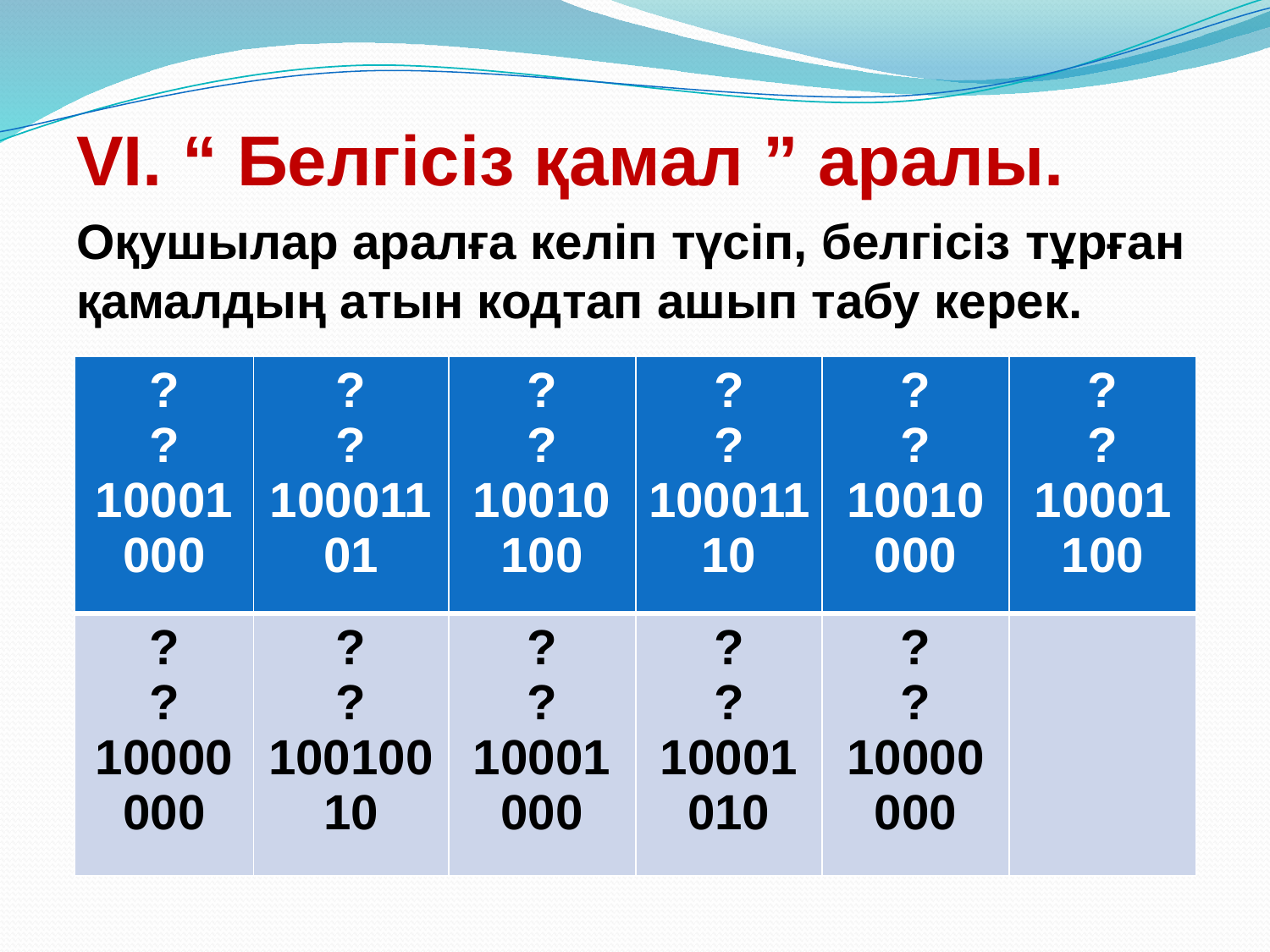

VI. “ Белгісіз қамал ” аралы.
Оқушылар аралға келіп түсіп, белгісіз тұрған қамалдың атын кодтап ашып табу керек.

| ? ? 10001000 | ? ? 10001101 | ? ? 10010100 | ? ? 10001110 | ? ? 10010000 | ? ? 10001100 |
| --- | --- | --- | --- | --- | --- |
| ? ? 10000000 | ? ? 10010010 | ? ? 10001000 | ? ? 10001010 | ? ? 10000000 |  |